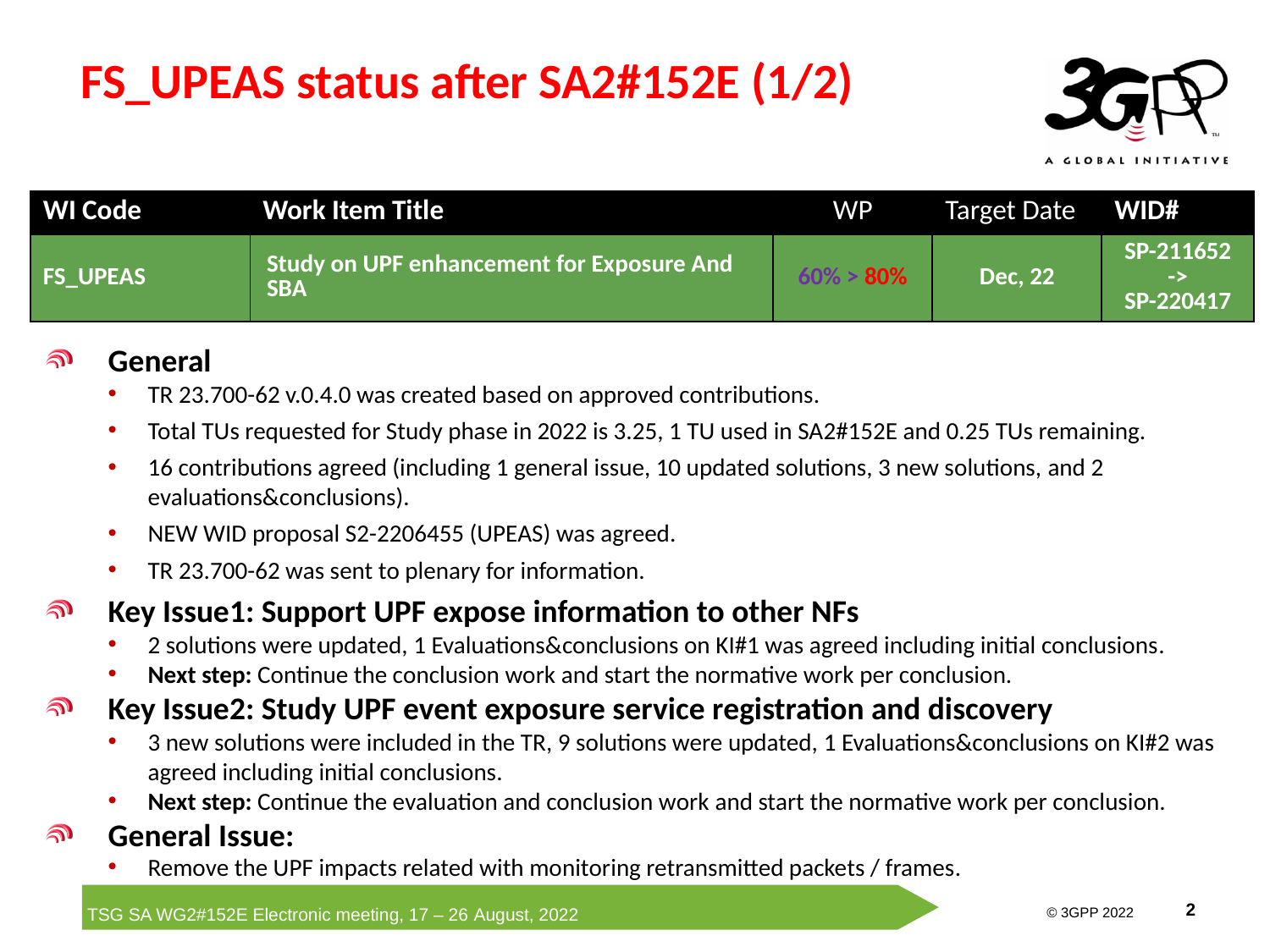

# FS_UPEAS status after SA2#152E (1/2)
| WI Code | Work Item Title | WP | Target Date | WID# |
| --- | --- | --- | --- | --- |
| FS\_UPEAS | Study on UPF enhancement for Exposure And SBA | 60% > 80% | Dec, 22 | SP-211652 -> SP-220417 |
General
TR 23.700-62 v.0.4.0 was created based on approved contributions.
Total TUs requested for Study phase in 2022 is 3.25, 1 TU used in SA2#152E and 0.25 TUs remaining.
16 contributions agreed (including 1 general issue, 10 updated solutions, 3 new solutions, and 2 evaluations&conclusions).
NEW WID proposal S2-2206455 (UPEAS) was agreed.
TR 23.700-62 was sent to plenary for information.
Key Issue1: Support UPF expose information to other NFs
2 solutions were updated, 1 Evaluations&conclusions on KI#1 was agreed including initial conclusions.
Next step: Continue the conclusion work and start the normative work per conclusion.
Key Issue2: Study UPF event exposure service registration and discovery
3 new solutions were included in the TR, 9 solutions were updated, 1 Evaluations&conclusions on KI#2 was agreed including initial conclusions.
Next step: Continue the evaluation and conclusion work and start the normative work per conclusion.
General Issue:
Remove the UPF impacts related with monitoring retransmitted packets / frames.